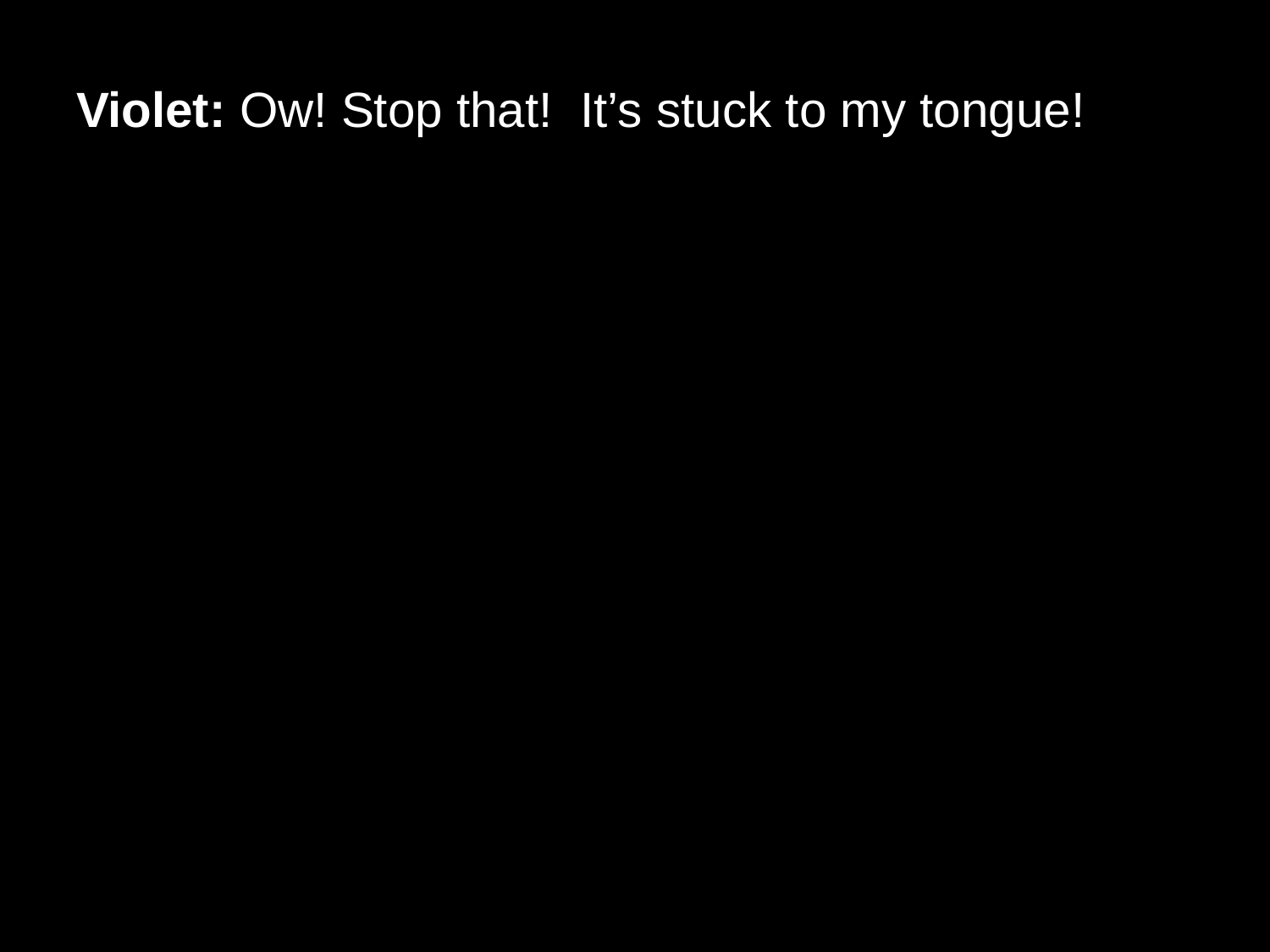

# Violet: Ow! Stop that!  It’s stuck to my tongue!